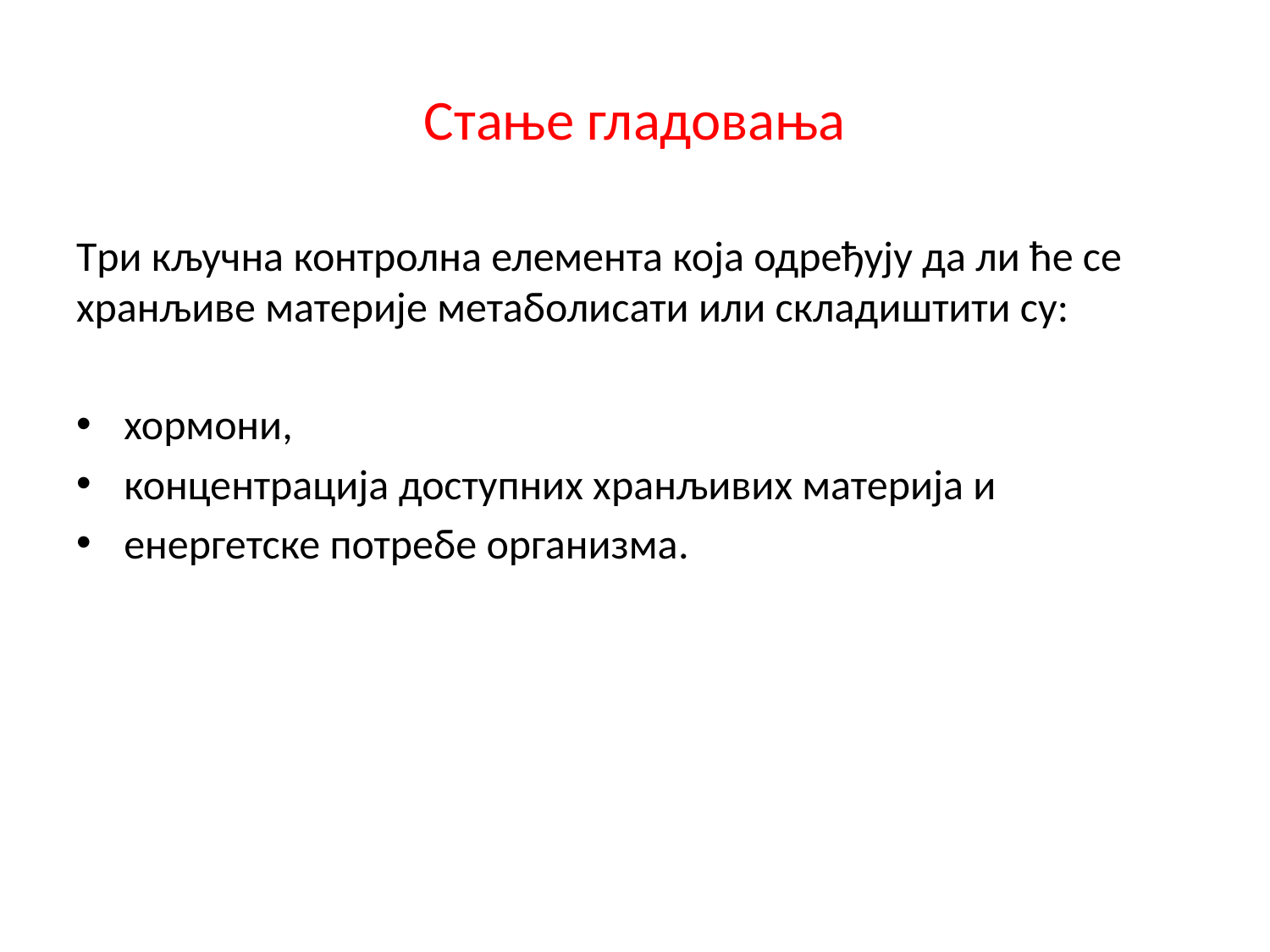

# Стање гладовања
Три кључна контролна елемента која одређују да ли ће се хранљиве материје метаболисати или складиштити су:

хормони,
концентрација доступних хранљивих материја и
енергетске потребе организма.